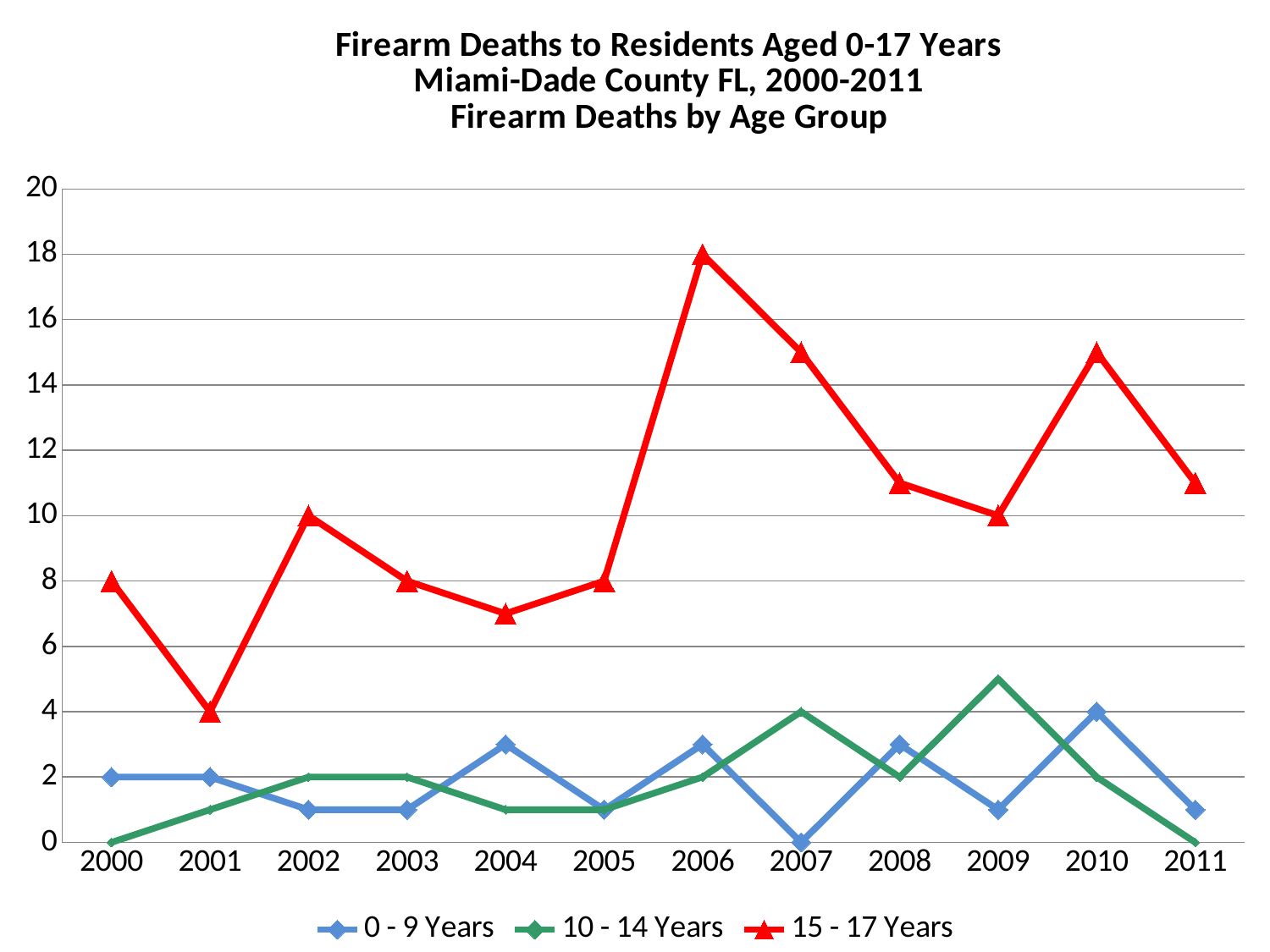

### Chart: Firearm Deaths to Residents Aged 0-17 Years
Miami-Dade County FL, 2000-2011
Firearm Deaths by Age Group

| Category | 0 - 9 Years | 10 - 14 Years | 15 - 17 Years |
|---|---|---|---|
| 2000 | 2.0 | 0.0 | 8.0 |
| 2001 | 2.0 | 1.0 | 4.0 |
| 2002 | 1.0 | 2.0 | 10.0 |
| 2003 | 1.0 | 2.0 | 8.0 |
| 2004 | 3.0 | 1.0 | 7.0 |
| 2005 | 1.0 | 1.0 | 8.0 |
| 2006 | 3.0 | 2.0 | 18.0 |
| 2007 | 0.0 | 4.0 | 15.0 |
| 2008 | 3.0 | 2.0 | 11.0 |
| 2009 | 1.0 | 5.0 | 10.0 |
| 2010 | 4.0 | 2.0 | 15.0 |
| 2011 | 1.0 | 0.0 | 11.0 |